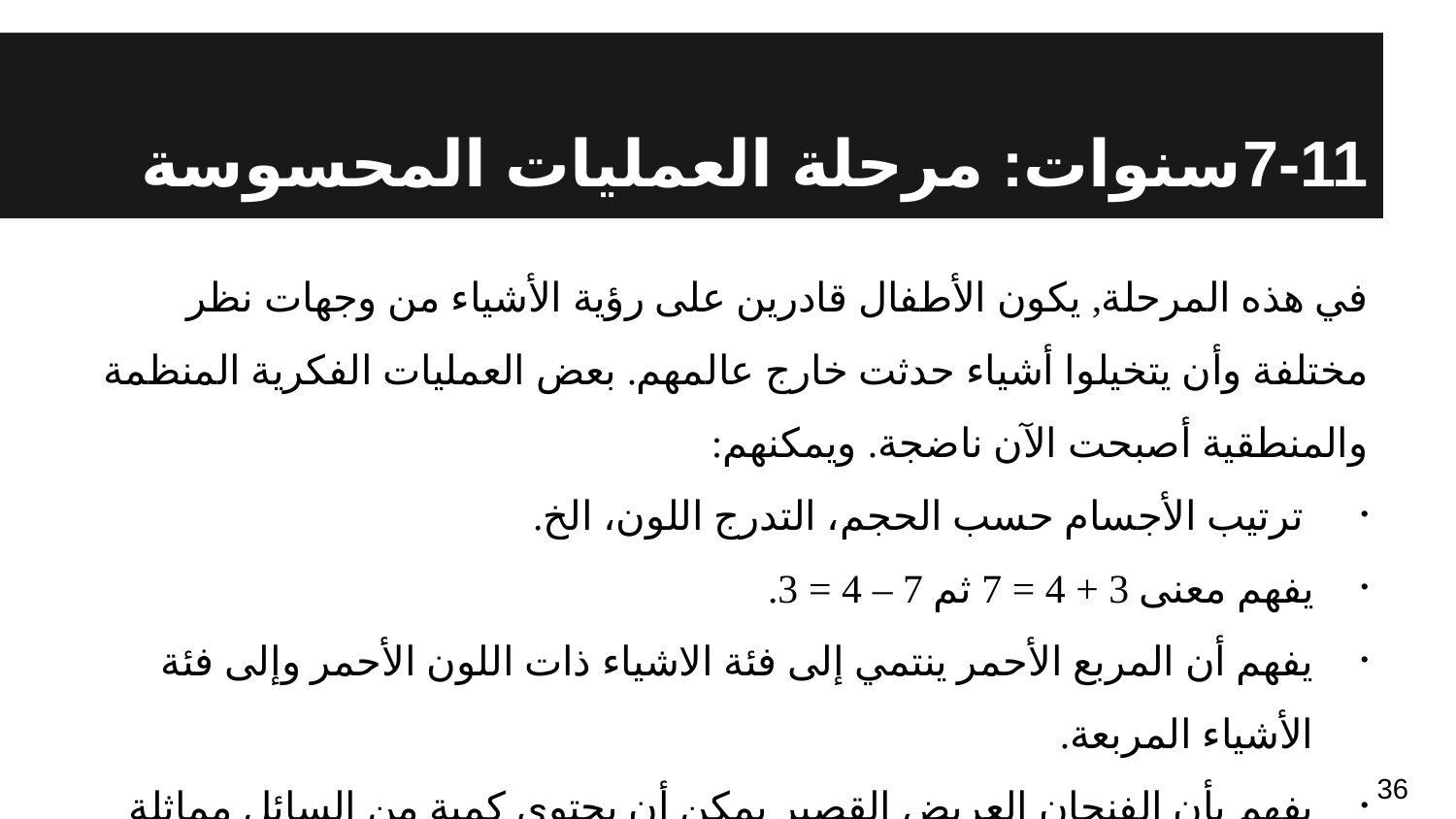

# 7-11سنوات: مرحلة العمليات المحسوسة
في هذه المرحلة, يكون الأطفال قادرين على رؤية الأشياء من وجهات نظر مختلفة وأن يتخيلوا أشياء حدثت خارج عالمهم. بعض العمليات الفكرية المنظمة والمنطقية أصبحت الآن ناضجة. ويمكنهم:
 ترتيب الأجسام حسب الحجم، التدرج اللون، الخ.
يفهم معنى 3 + 4 = 7 ثم 7 – 4 = 3.
يفهم أن المربع الأحمر ينتمي إلى فئة الاشياء ذات اللون الأحمر وإلى فئة الأشياء المربعة.
يفهم بأن الفنجان العريض القصير يمكن أن يحتوي كمية من السائل مماثلة لفنجان ضيق وطويل,
ومع ذلك، فإن التفكير لا يزال يميل إلى ربط الأشياء بالواقع الملموس

36